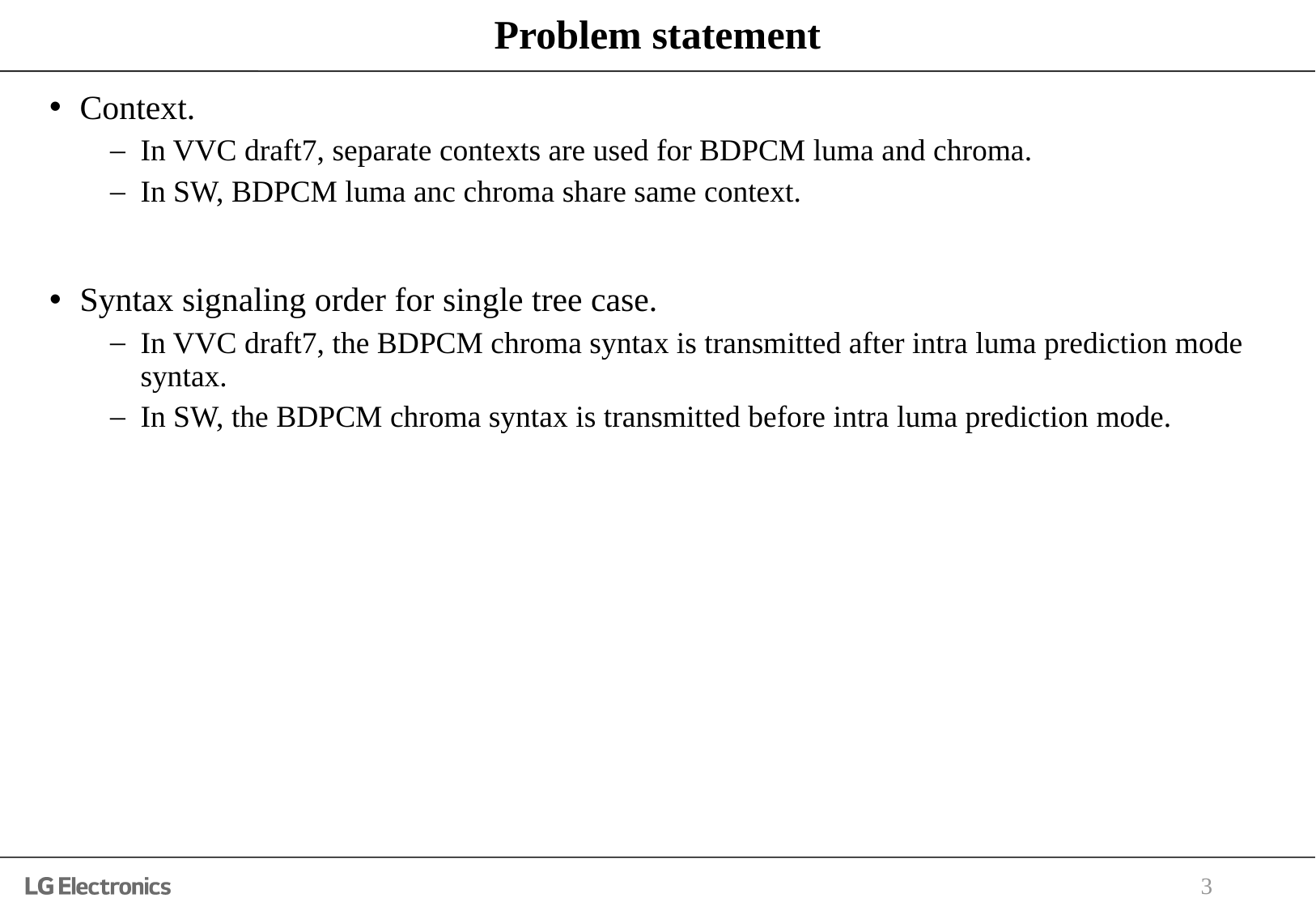

# Problem statement
Context.
In VVC draft7, separate contexts are used for BDPCM luma and chroma.
In SW, BDPCM luma anc chroma share same context.

Syntax signaling order for single tree case.
In VVC draft7, the BDPCM chroma syntax is transmitted after intra luma prediction mode syntax.
In SW, the BDPCM chroma syntax is transmitted before intra luma prediction mode.
3